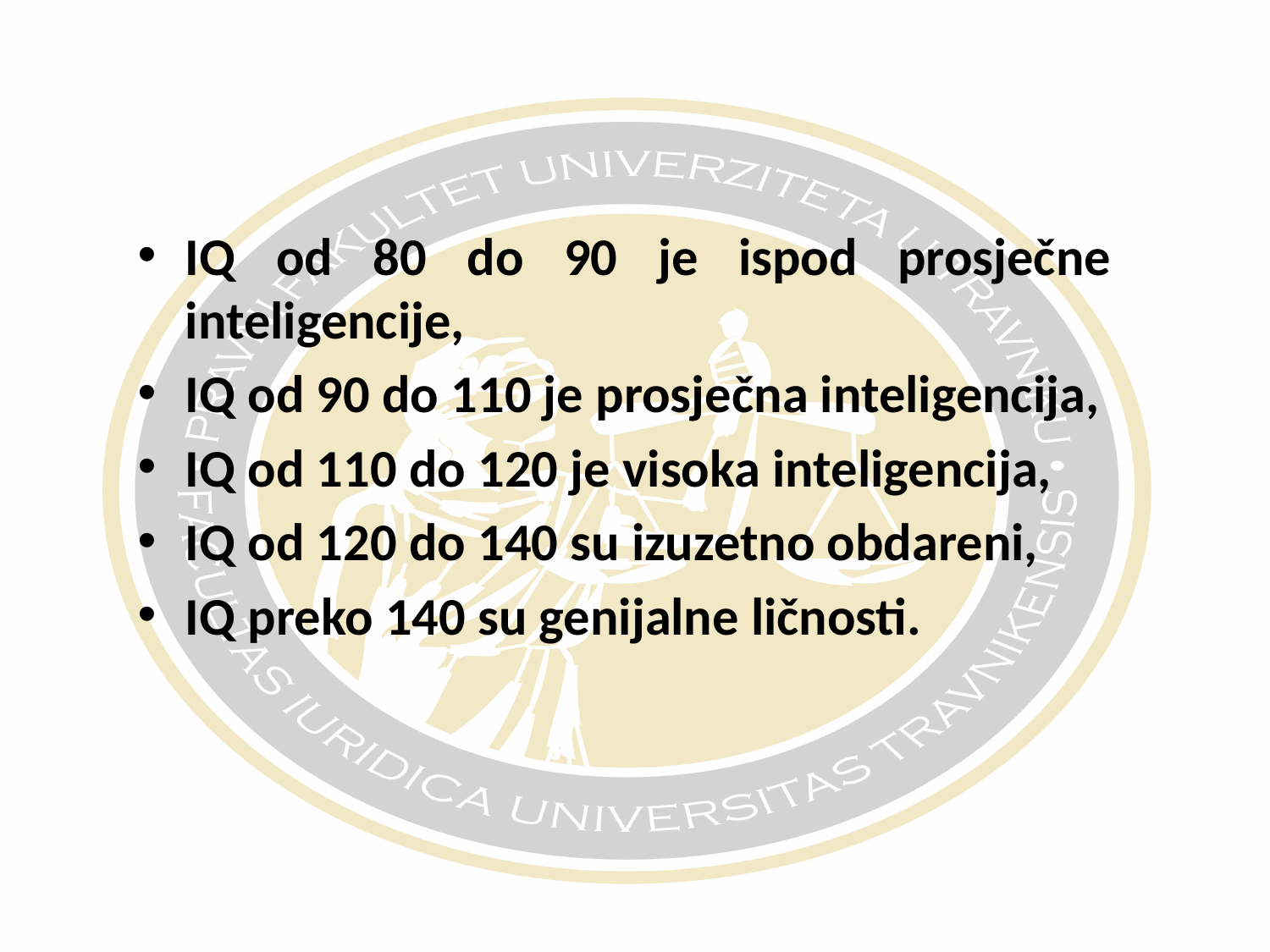

#
IQ od 80 do 90 je ispod prosječne inteligencije,
IQ od 90 do 110 je prosječna inteligencija,
IQ od 110 do 120 je visoka inteligencija,
IQ od 120 do 140 su izuzetno obdareni,
IQ preko 140 su genijalne ličnosti.